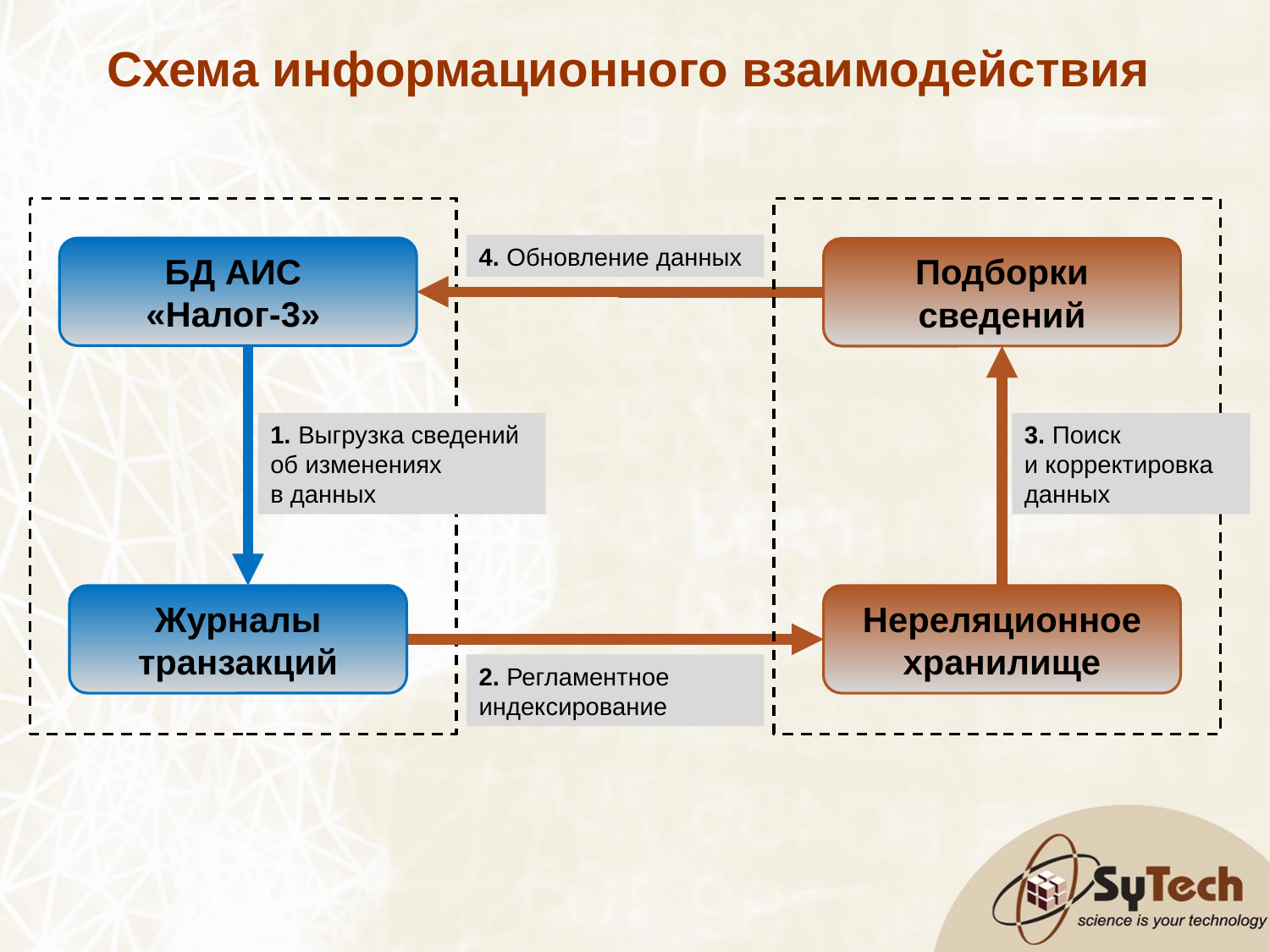

Схема информационного взаимодействия

4. Обновление данных
БД АИС
«Налог-3»
Подборки сведений
1. Выгрузка сведений об изменениях
в данных
3. Поиск
и корректировка данных
Журналы транзакций
Нереляционное хранилище
2. Регламентное индексирование